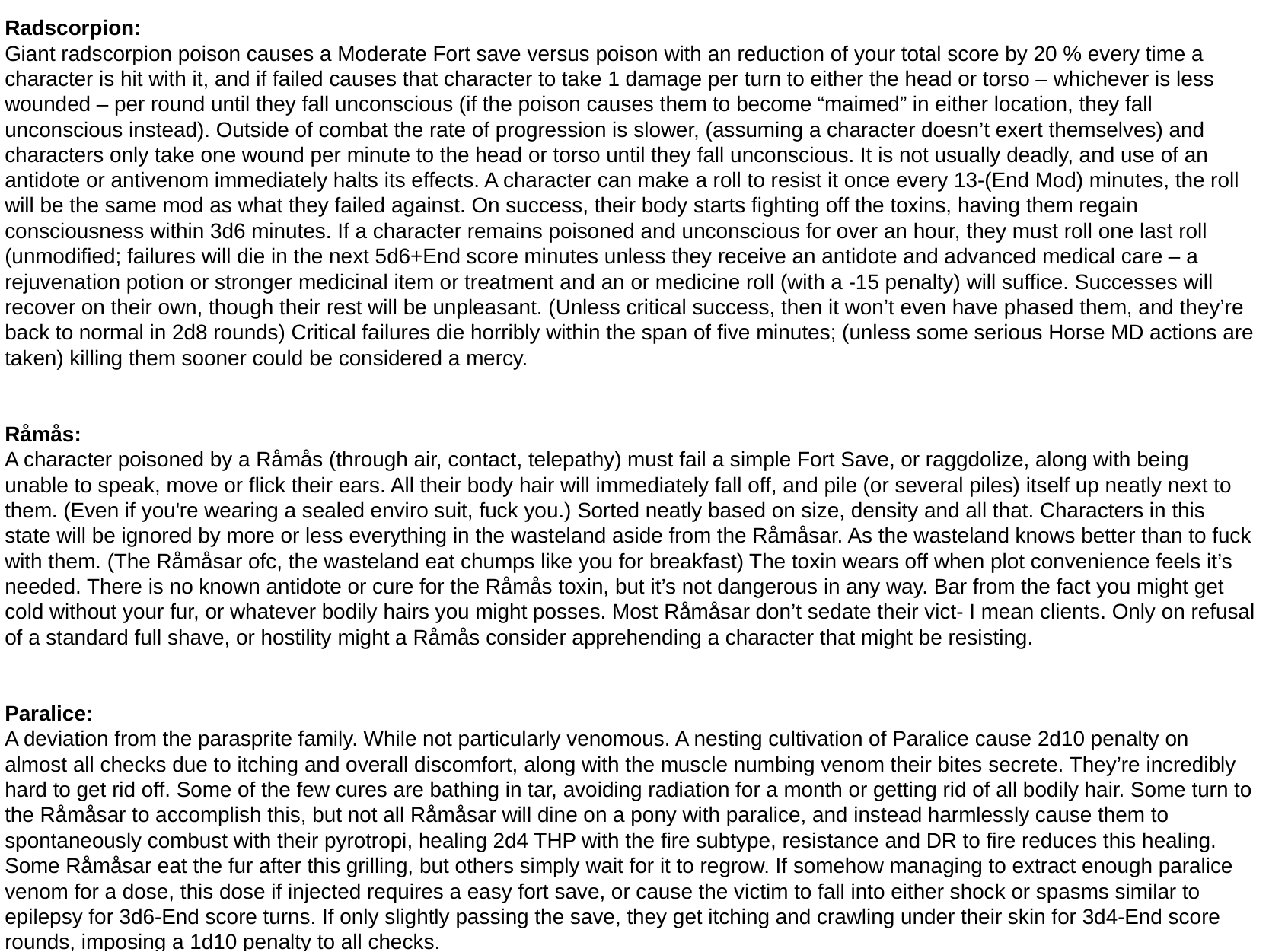

Radscorpion:
Giant radscorpion poison causes a Moderate Fort save versus poison with an reduction of your total score by 20 % every time a character is hit with it, and if failed causes that character to take 1 damage per turn to either the head or torso – whichever is less wounded – per round until they fall unconscious (if the poison causes them to become “maimed” in either location, they fall unconscious instead). Outside of combat the rate of progression is slower, (assuming a character doesn’t exert themselves) and characters only take one wound per minute to the head or torso until they fall unconscious. It is not usually deadly, and use of an antidote or antivenom immediately halts its effects. A character can make a roll to resist it once every 13-(End Mod) minutes, the roll will be the same mod as what they failed against. On success, their body starts fighting off the toxins, having them regain consciousness within 3d6 minutes. If a character remains poisoned and unconscious for over an hour, they must roll one last roll (unmodified; failures will die in the next 5d6+End score minutes unless they receive an antidote and advanced medical care – a rejuvenation potion or stronger medicinal item or treatment and an or medicine roll (with a -15 penalty) will suffice. Successes will recover on their own, though their rest will be unpleasant. (Unless critical success, then it won’t even have phased them, and they’re back to normal in 2d8 rounds) Critical failures die horribly within the span of five minutes; (unless some serious Horse MD actions are taken) killing them sooner could be considered a mercy.

Råmås:
A character poisoned by a Råmås (through air, contact, telepathy) must fail a simple Fort Save, or raggdolize, along with being unable to speak, move or flick their ears. All their body hair will immediately fall off, and pile (or several piles) itself up neatly next to them. (Even if you're wearing a sealed enviro suit, fuck you.) Sorted neatly based on size, density and all that. Characters in this state will be ignored by more or less everything in the wasteland aside from the Råmåsar. As the wasteland knows better than to fuck with them. (The Råmåsar ofc, the wasteland eat chumps like you for breakfast) The toxin wears off when plot convenience feels it’s needed. There is no known antidote or cure for the Råmås toxin, but it’s not dangerous in any way. Bar from the fact you might get cold without your fur, or whatever bodily hairs you might posses. Most Råmåsar don’t sedate their vict- I mean clients. Only on refusal of a standard full shave, or hostility might a Råmås consider apprehending a character that might be resisting.

Paralice:
A deviation from the parasprite family. While not particularly venomous. A nesting cultivation of Paralice cause 2d10 penalty on almost all checks due to itching and overall discomfort, along with the muscle numbing venom their bites secrete. They’re incredibly hard to get rid off. Some of the few cures are bathing in tar, avoiding radiation for a month or getting rid of all bodily hair. Some turn to the Råmåsar to accomplish this, but not all Råmåsar will dine on a pony with paralice, and instead harmlessly cause them to spontaneously combust with their pyrotropi, healing 2d4 THP with the fire subtype, resistance and DR to fire reduces this healing. Some Råmåsar eat the fur after this grilling, but others simply wait for it to regrow. If somehow managing to extract enough paralice venom for a dose, this dose if injected requires a easy fort save, or cause the victim to fall into either shock or spasms similar to epilepsy for 3d6-End score turns. If only slightly passing the save, they get itching and crawling under their skin for 3d4-End score rounds, imposing a 1d10 penalty to all checks.